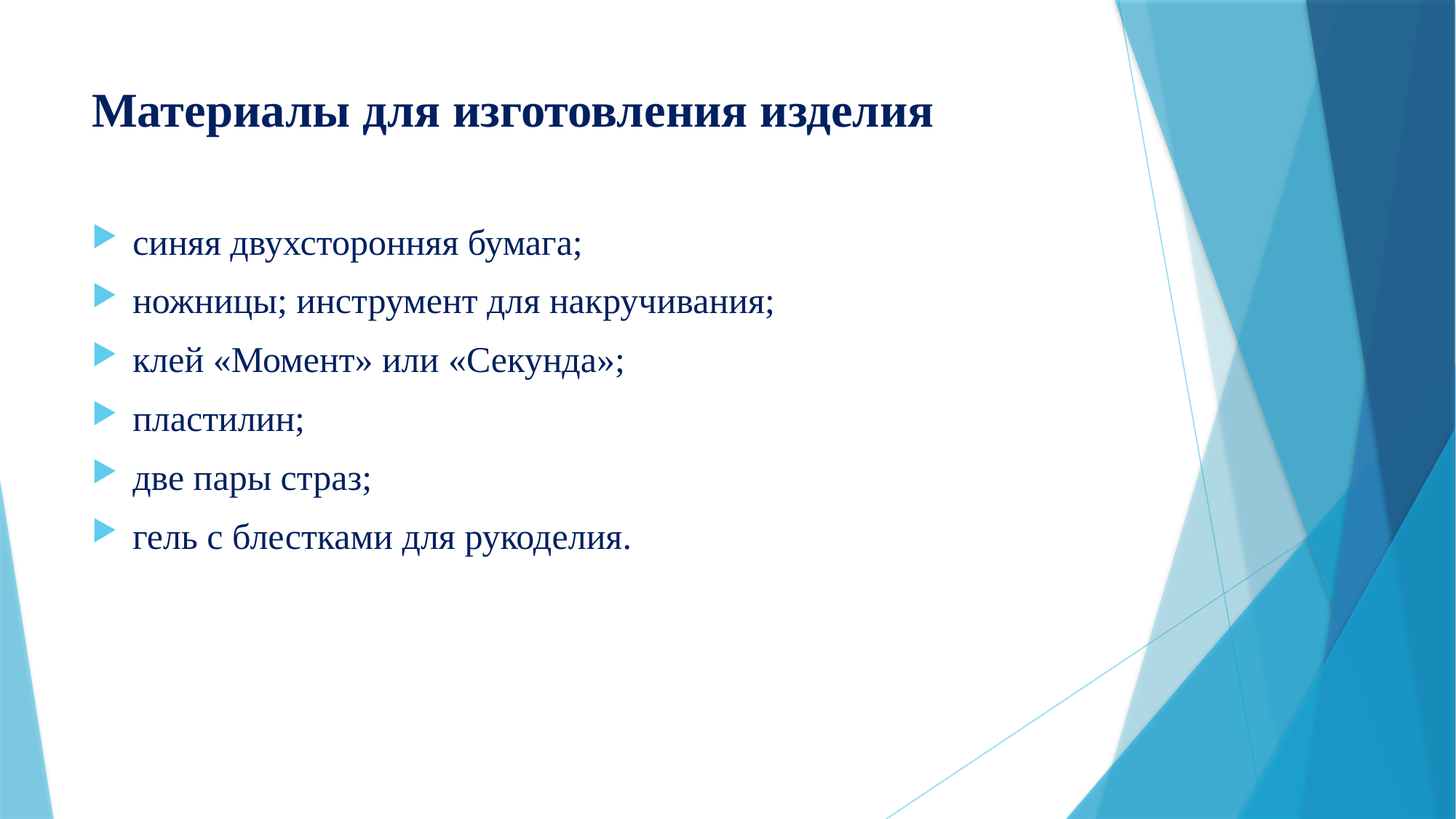

# Материалы для изготовления изделия
синяя двухсторонняя бумага;
ножницы; инструмент для накручивания;
клей «Момент» или «Секунда»;
пластилин;
две пары страз;
гель с блестками для рукоделия.